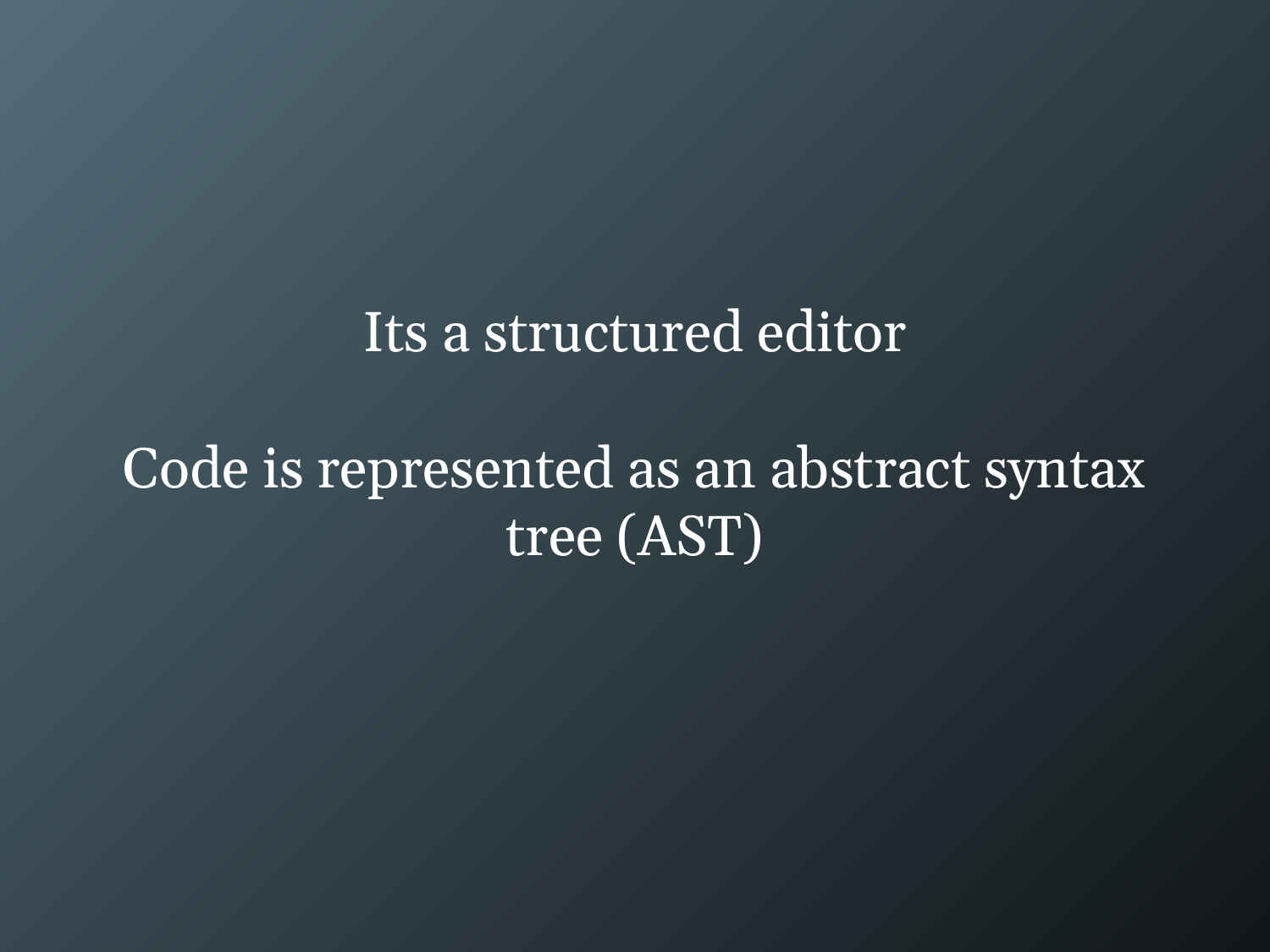

# Its a structured editor Code is represented as an abstract syntax tree (AST)